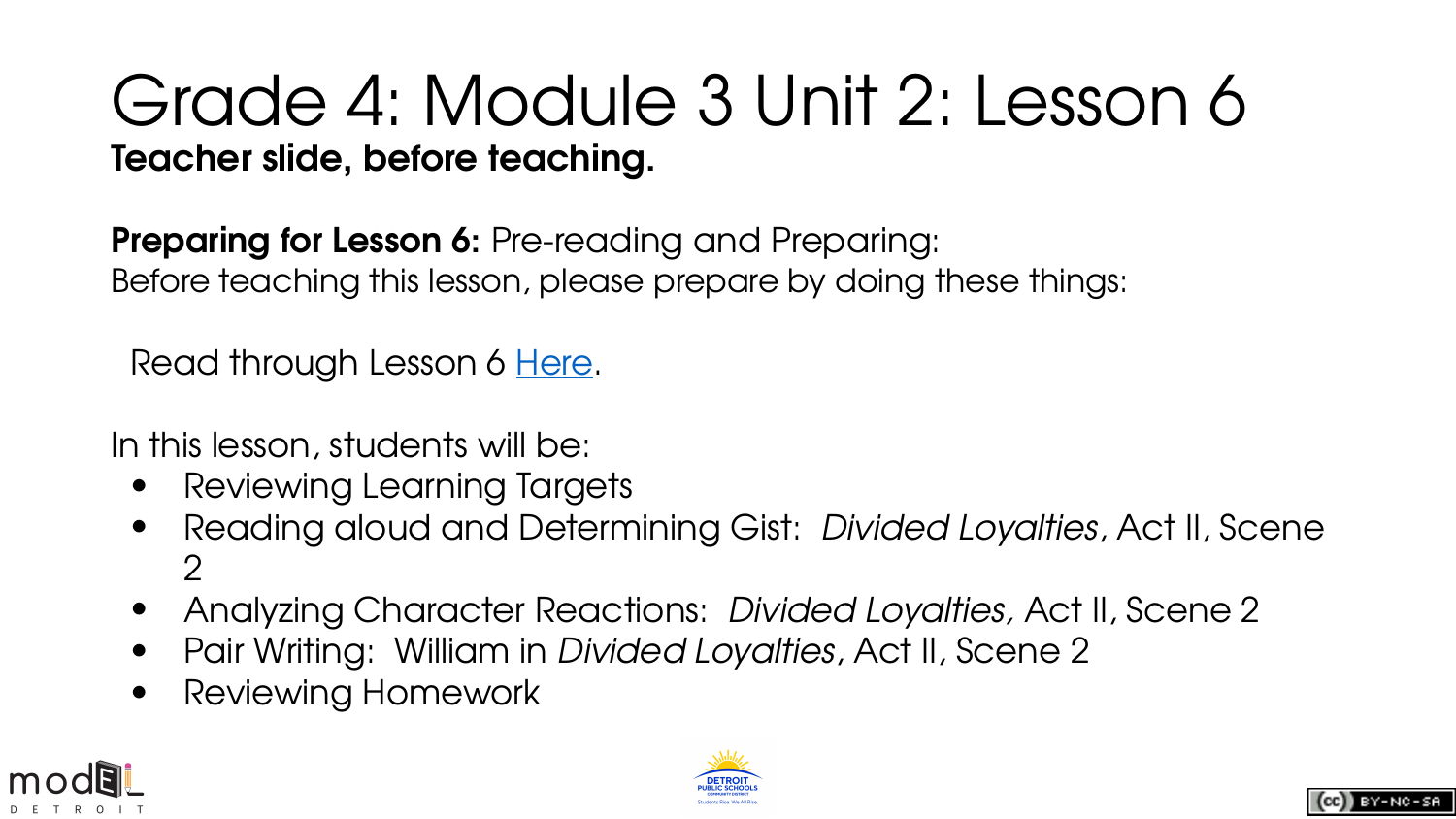

# Grade 4: Module 3 Unit 2: Lesson 6
Teacher slide, before teaching.
Preparing for Lesson 6: Pre-reading and Preparing:
Before teaching this lesson, please prepare by doing these things:
Read through Lesson 6 Here.

In this lesson, students will be:
Reviewing Learning Targets
Reading aloud and Determining Gist:  Divided Loyalties, Act II, Scene 2
Analyzing Character Reactions:  Divided Loyalties, Act II, Scene 2
Pair Writing:  William in Divided Loyalties, Act II, Scene 2
Reviewing Homework